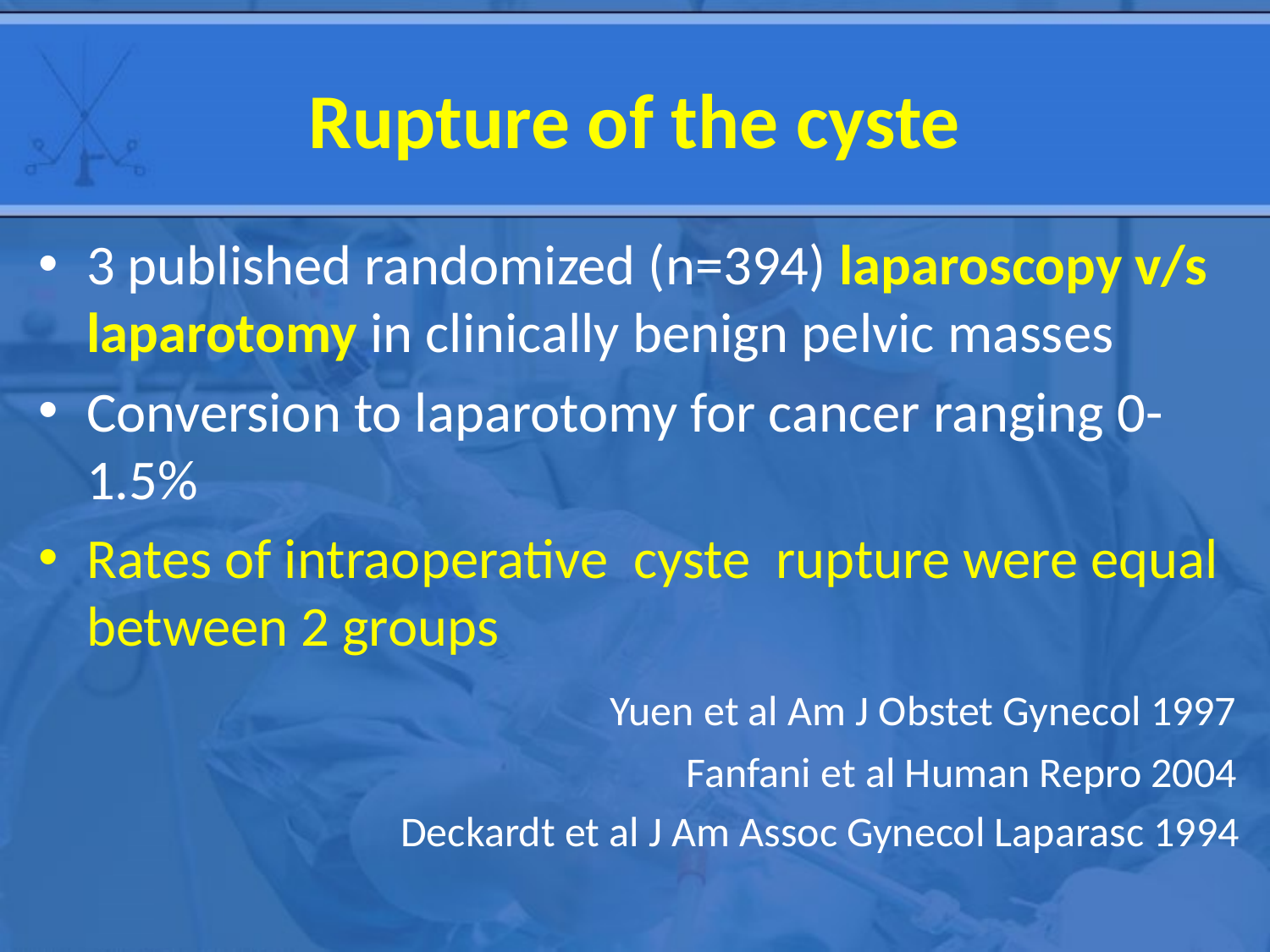

# Rupture of the cyste
3 published randomized (n=394) laparoscopy v/s laparotomy in clinically benign pelvic masses
Conversion to laparotomy for cancer ranging 0-1.5%
Rates of intraoperative  cyste  rupture were equal between 2 groups
                                             Yuen et al Am J Obstet Gynecol 1997
                                                                    Fanfani et al Human Repro 2004
                                      Deckardt et al J Am Assoc Gynecol Laparasc 1994